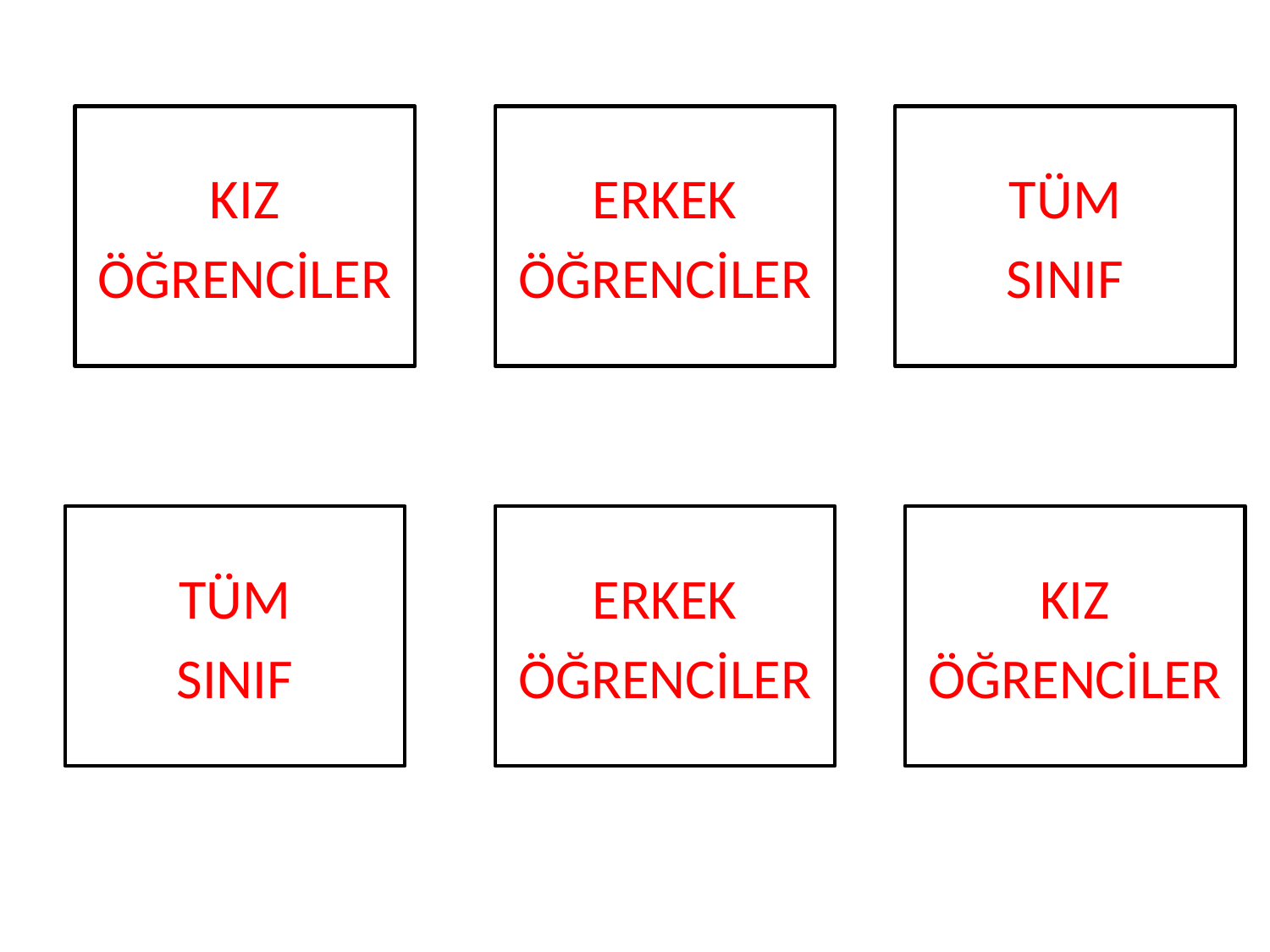

KIZ
ÖĞRENCİLER
ERKEK
ÖĞRENCİLER
TÜM
SINIF
TÜM
SINIF
ERKEK
ÖĞRENCİLER
KIZ
ÖĞRENCİLER